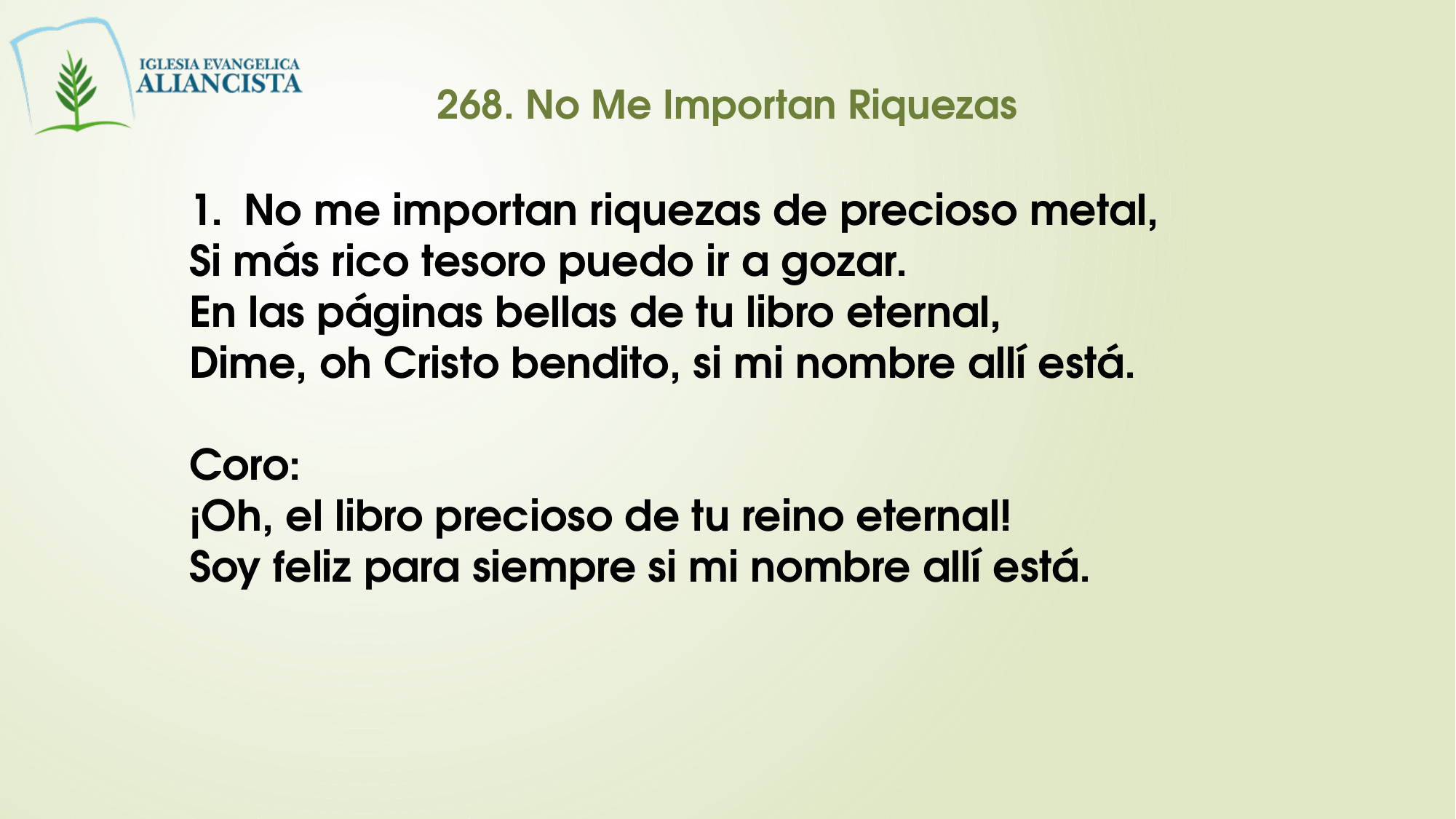

268. No Me Importan Riquezas
No me importan riquezas de precioso metal,
Si más rico tesoro puedo ir a gozar.
En las páginas bellas de tu libro eternal,
Dime, oh Cristo bendito, si mi nombre allí está.

Coro:
¡Oh, el libro precioso de tu reino eternal!
Soy feliz para siempre si mi nombre allí está.